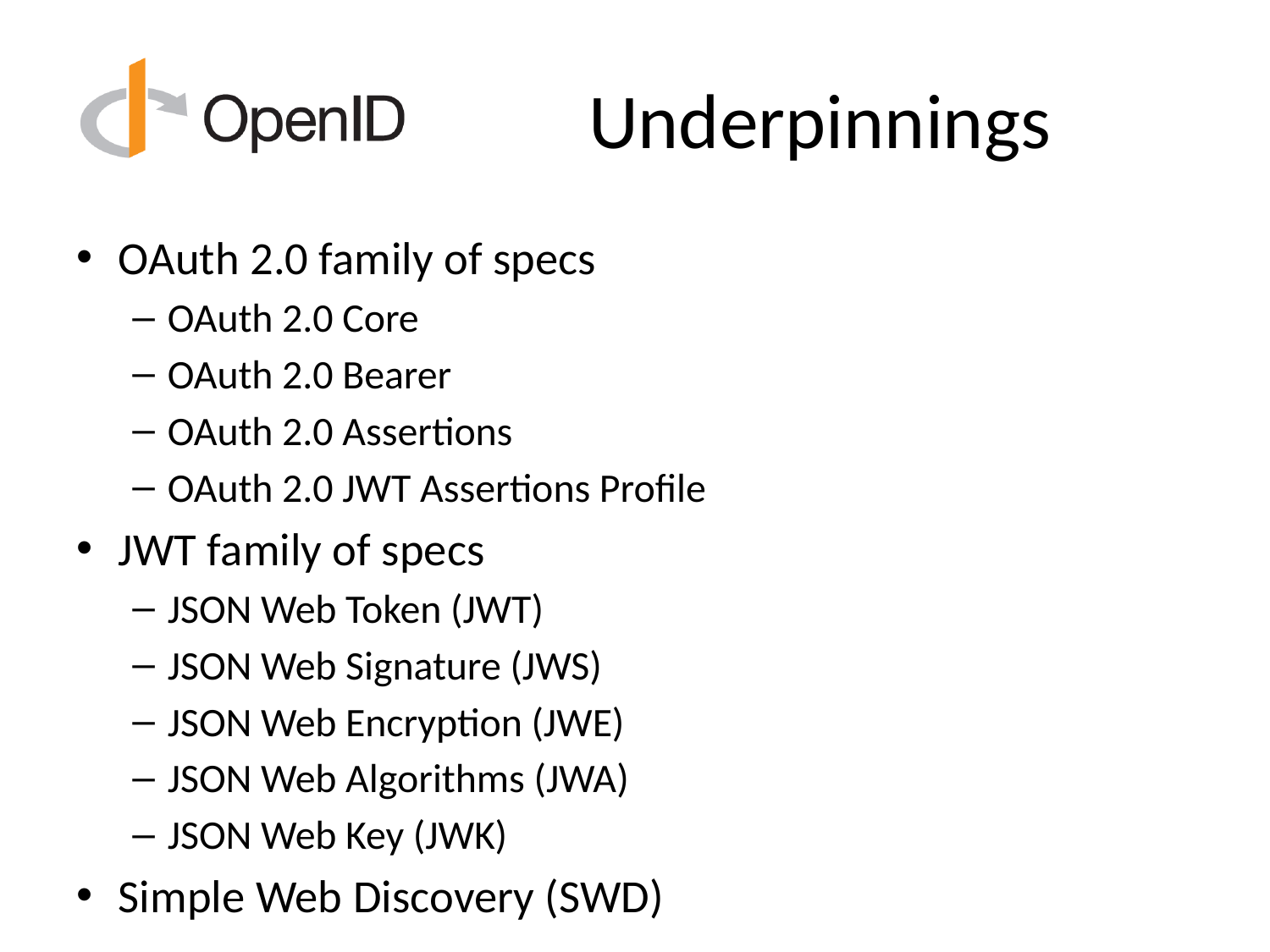

# Underpinnings
OAuth 2.0 family of specs
OAuth 2.0 Core
OAuth 2.0 Bearer
OAuth 2.0 Assertions
OAuth 2.0 JWT Assertions Profile
JWT family of specs
JSON Web Token (JWT)
JSON Web Signature (JWS)
JSON Web Encryption (JWE)
JSON Web Algorithms (JWA)
JSON Web Key (JWK)
Simple Web Discovery (SWD)